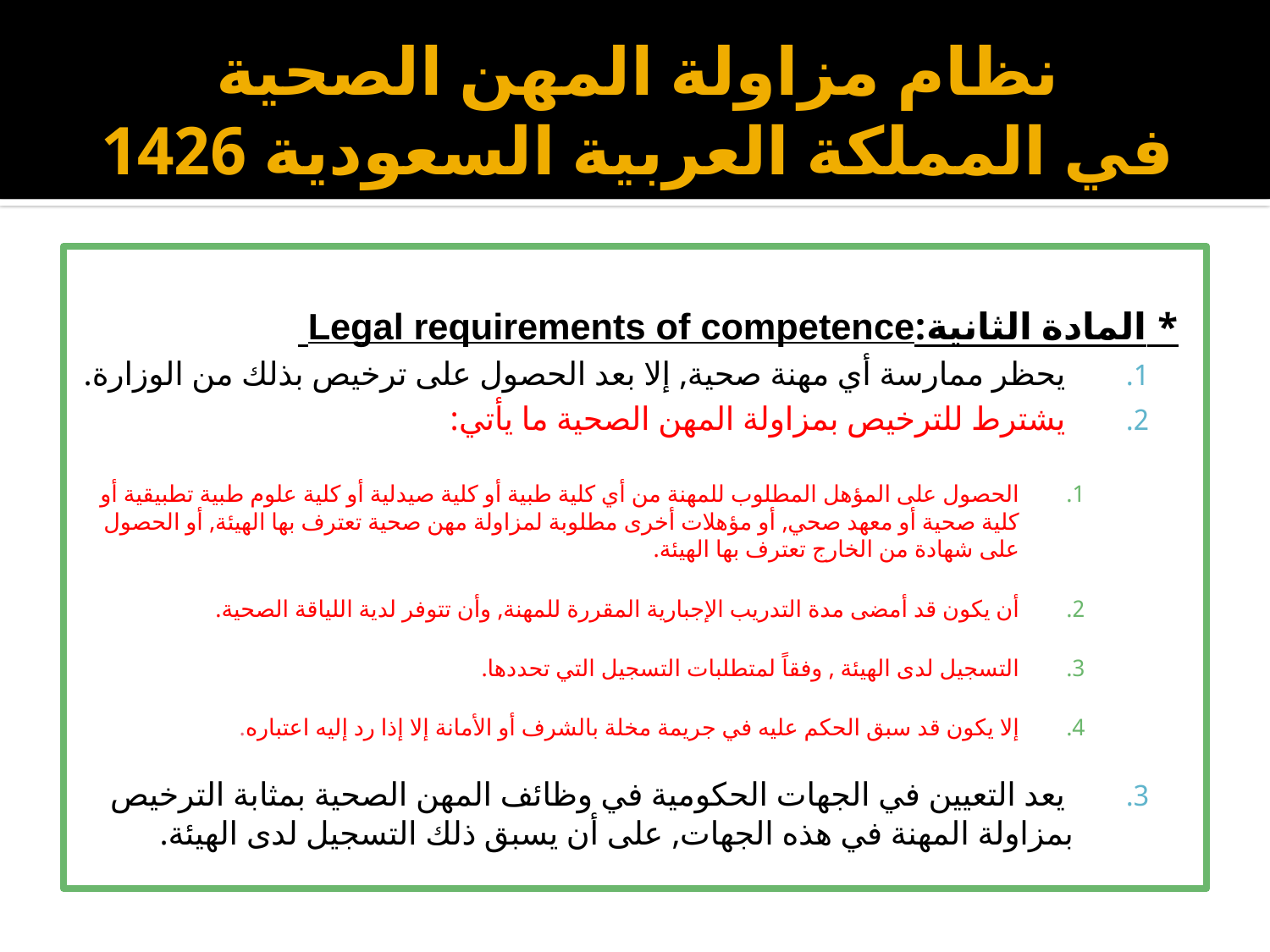

# نظام مزاولة المهن الصحية في المملكة العربية السعودية 1426
* المادة الثانية:Legal requirements of competence
 يحظر ممارسة أي مهنة صحية, إلا بعد الحصول على ترخيص بذلك من الوزارة.
 يشترط للترخيص بمزاولة المهن الصحية ما يأتي:
الحصول على المؤهل المطلوب للمهنة من أي كلية طبية أو كلية صيدلية أو كلية علوم طبية تطبيقية أو كلية صحية أو معهد صحي, أو مؤهلات أخرى مطلوبة لمزاولة مهن صحية تعترف بها الهيئة, أو الحصول على شهادة من الخارج تعترف بها الهيئة.
أن يكون قد أمضى مدة التدريب الإجبارية المقررة للمهنة, وأن تتوفر لدية اللياقة الصحية.
التسجيل لدى الهيئة , وفقاً لمتطلبات التسجيل التي تحددها.
إلا يكون قد سبق الحكم عليه في جريمة مخلة بالشرف أو الأمانة إلا إذا رد إليه اعتباره.
 يعد التعيين في الجهات الحكومية في وظائف المهن الصحية بمثابة الترخيص بمزاولة المهنة في هذه الجهات, على أن يسبق ذلك التسجيل لدى الهيئة.